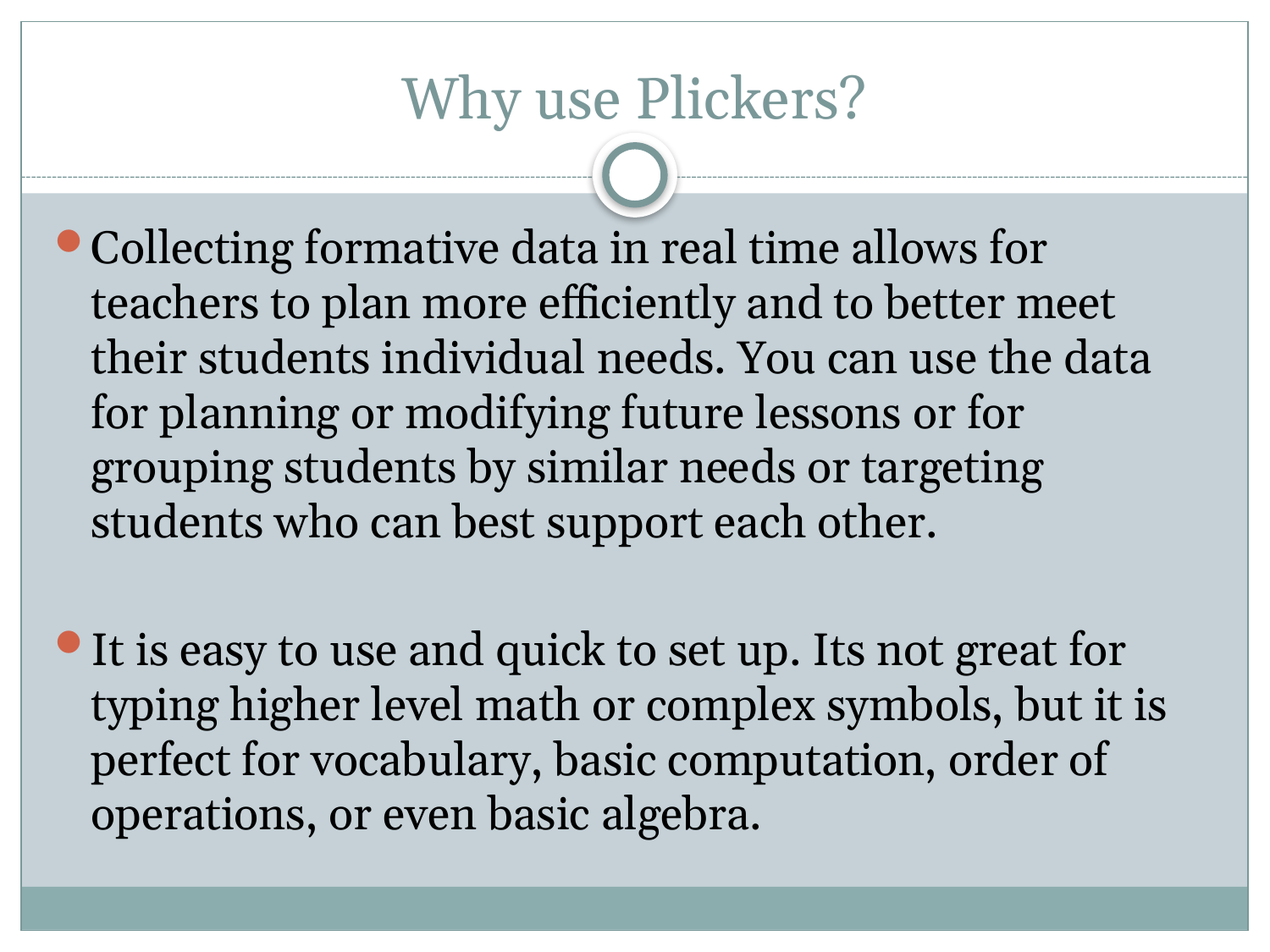

# Why use Plickers?
Collecting formative data in real time allows for teachers to plan more efficiently and to better meet their students individual needs. You can use the data for planning or modifying future lessons or for grouping students by similar needs or targeting students who can best support each other.

It is easy to use and quick to set up. Its not great for typing higher level math or complex symbols, but it is perfect for vocabulary, basic computation, order of operations, or even basic algebra.